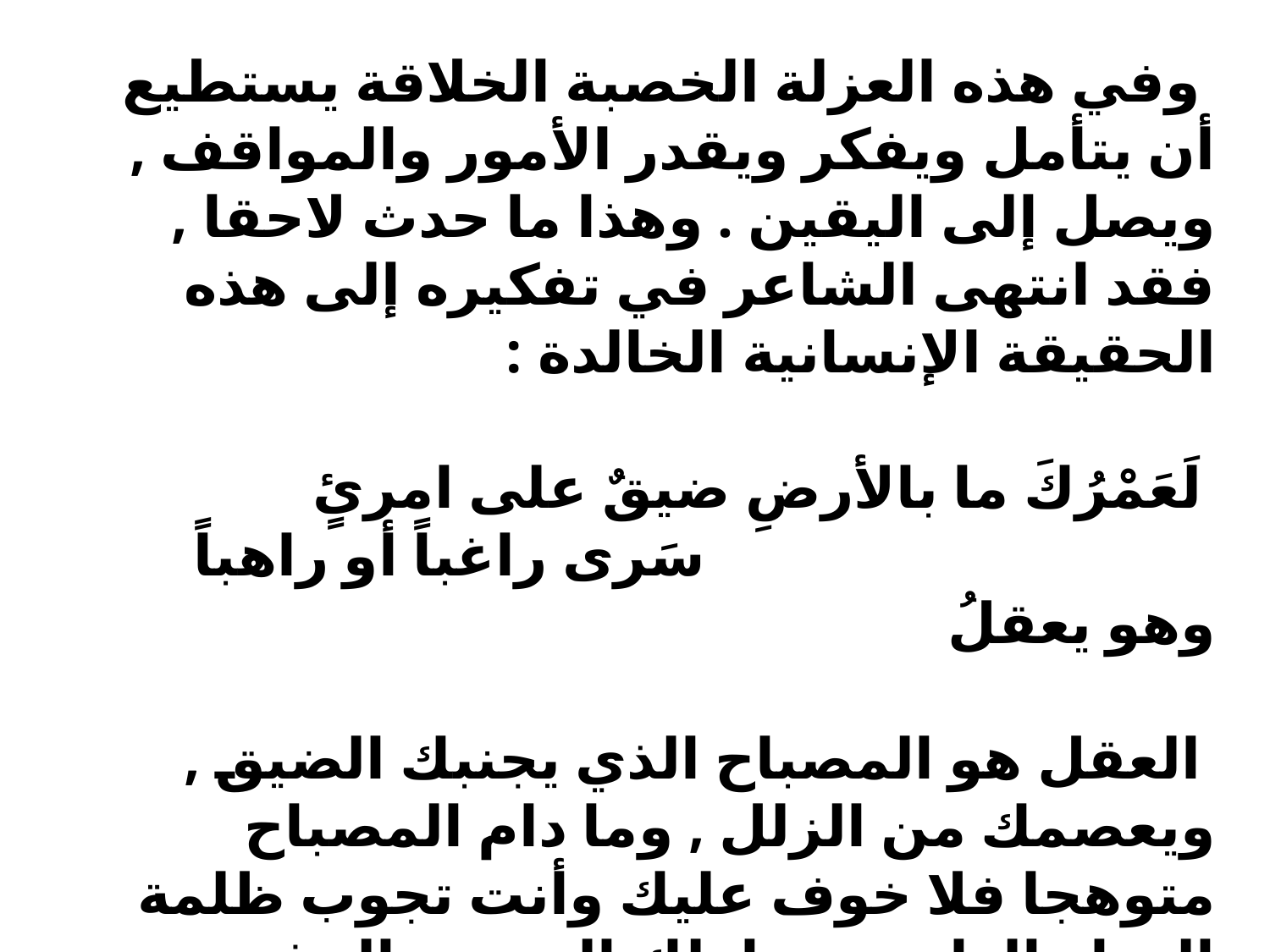

وفي هذه العزلة الخصبة الخلاقة يستطيع أن يتأمل ويفكر ويقدر الأمور والمواقف , ويصل إلى اليقين . وهذا ما حدث لاحقا , فقد انتهى الشاعر في تفكيره إلى هذه الحقيقة الإنسانية الخالدة :

 لَعَمْرُكَ ما بالأرضِ ضيقٌ على امرئٍ
                                   سَرى راغباً أو راهباً وهو يعقلُ

 العقل هو المصباح الذي يجنبك الضيق , ويعصمك من الزلل , وما دام المصباح متوهجا فلا خوف عليك وأنت تجوب ظلمة الحياة الداجية تتداولك الرهبة والرغبة .